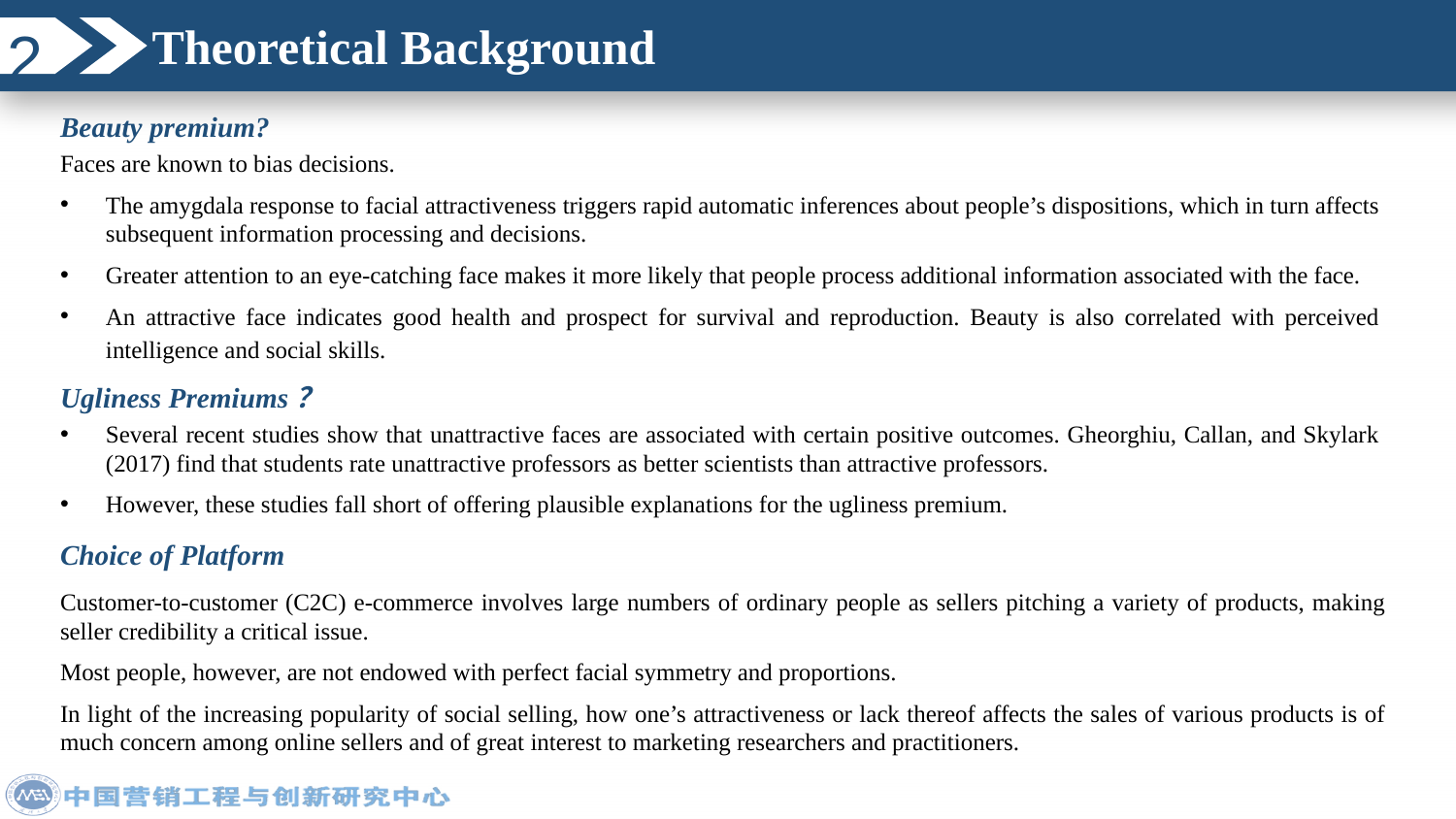

Theoretical Background
2

Beauty premium?
Faces are known to bias decisions.
The amygdala response to facial attractiveness triggers rapid automatic inferences about people’s dispositions, which in turn affects subsequent information processing and decisions.
Greater attention to an eye-catching face makes it more likely that people process additional information associated with the face.
An attractive face indicates good health and prospect for survival and reproduction. Beauty is also correlated with perceived intelligence and social skills.
Ugliness Premiums？
Several recent studies show that unattractive faces are associated with certain positive outcomes. Gheorghiu, Callan, and Skylark (2017) find that students rate unattractive professors as better scientists than attractive professors.
However, these studies fall short of offering plausible explanations for the ugliness premium.
Choice of Platform
Customer-to-customer (C2C) e-commerce involves large numbers of ordinary people as sellers pitching a variety of products, making seller credibility a critical issue.
Most people, however, are not endowed with perfect facial symmetry and proportions.
In light of the increasing popularity of social selling, how one’s attractiveness or lack thereof affects the sales of various products is of much concern among online sellers and of great interest to marketing researchers and practitioners.